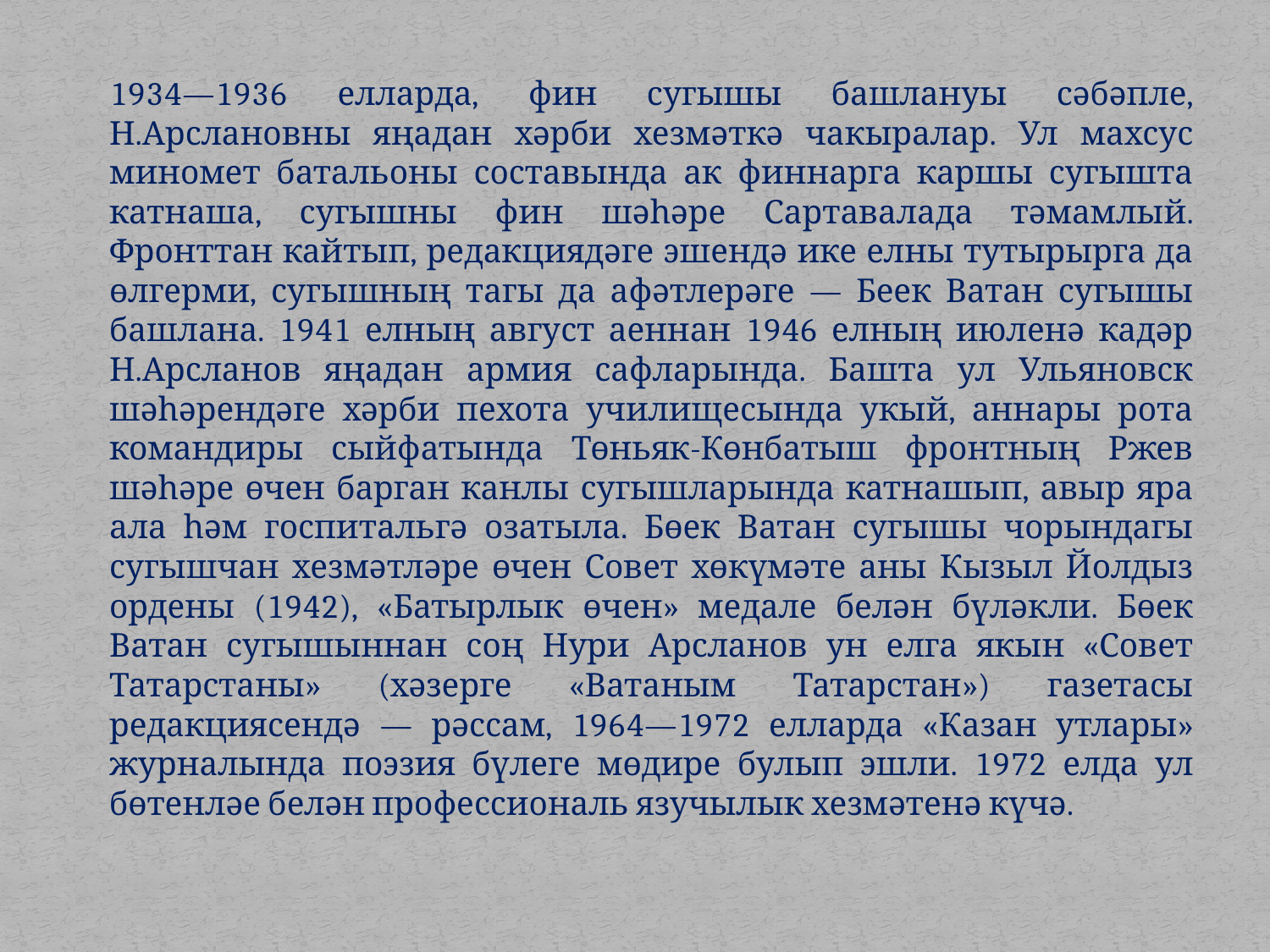

#
		1934—1936 елларда, фин сугышы башлануы сәбәпле, Н.Арслановны яңадан хәрби хезмәткә чакыралар. Ул махсус миномет батальоны составында ак финнарга каршы сугышта катнаша, сугышны фин шәһәре Сартавалада тәмамлый. Фронттан кайтып, редакциядәге эшендә ике елны тутырырга да өлгерми, сугышның тагы да афәтлерәге — Беек Ватан сугышы башлана. 1941 елның август аеннан 1946 елның июленә кадәр Н.Арсланов яңадан армия сафларында. Башта ул Ульяновск шәһәрендәге хәрби пехота училищесында укый, аннары рота командиры сыйфатында Төньяк-Көнбатыш фронтның Ржев шәһәре өчен барган канлы сугышларында катнашып, авыр яра ала һәм госпитальгә озатыла. Бөек Ватан сугышы чорындагы сугышчан хезмәтләре өчен Совет хөкүмәте аны Кызыл Йолдыз ордены (1942), «Батырлык өчен» медале белән бүләкли. Бөек Ватан сугышыннан соң Нури Арсланов ун елга якын «Совет Татарстаны» (хәзерге «Ватаным Татарстан») газетасы редакциясендә — рәссам, 1964—1972 елларда «Казан утлары» журналында поэзия бүлеге мөдире булып эшли. 1972 елда ул бөтенләе белән профессиональ язучылык хезмәтенә күчә.